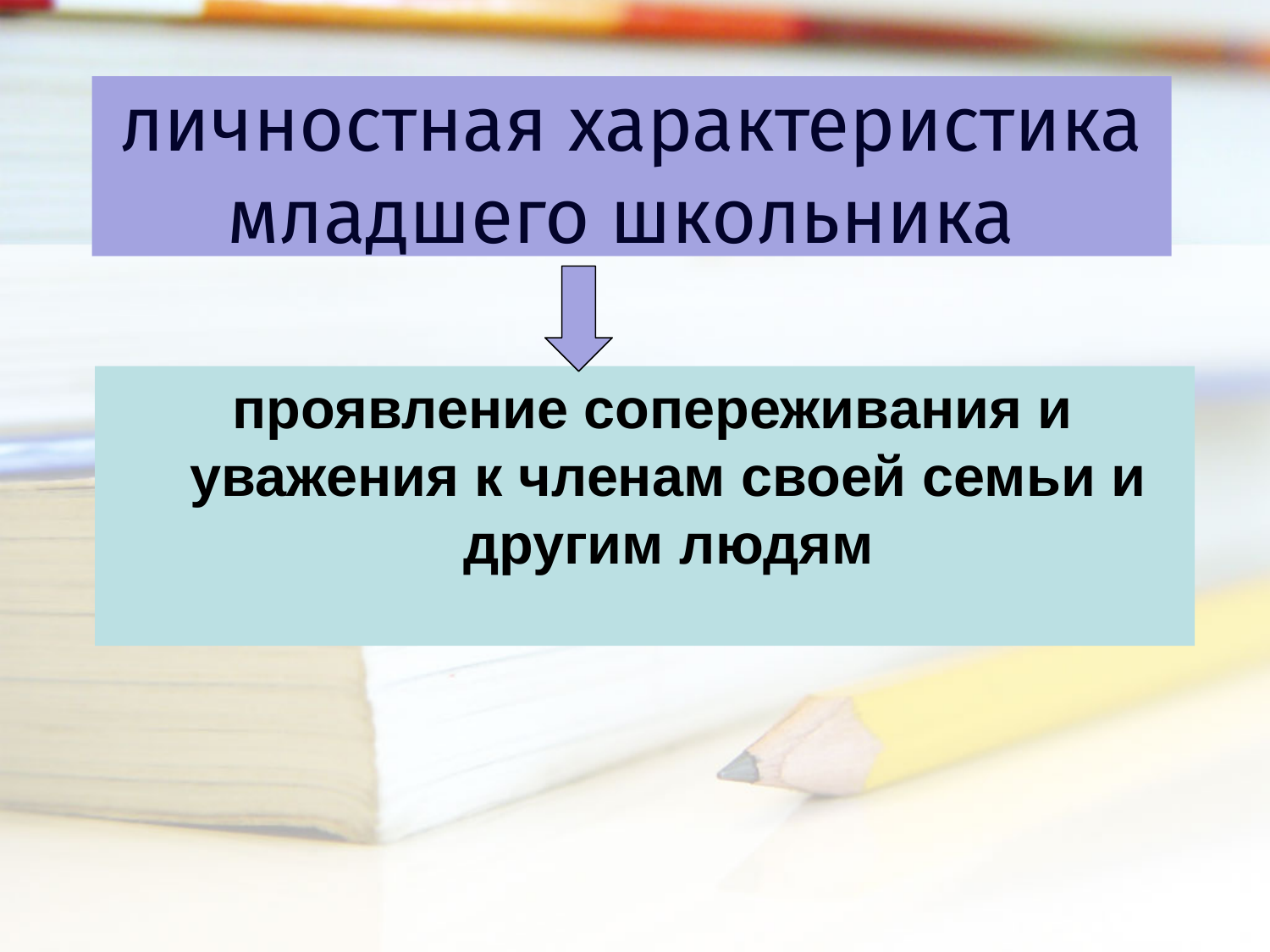

# личностная характеристика младшего школьника

 проявление сопереживания и уважения к членам своей семьи и другим людям